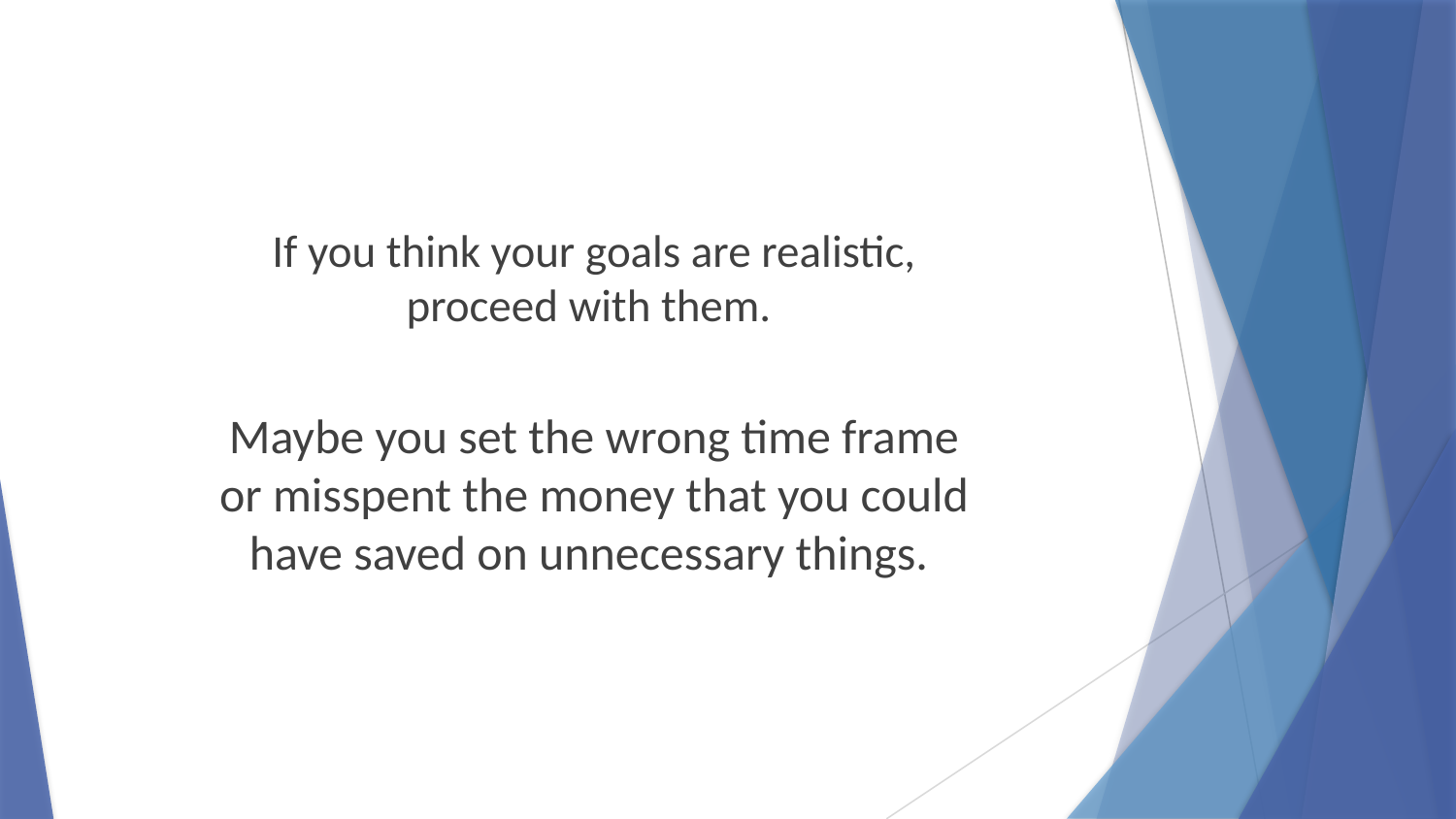

If you think your goals are realistic,
proceed with them.
Maybe you set the wrong time frame
or misspent the money that you could
have saved on unnecessary things.